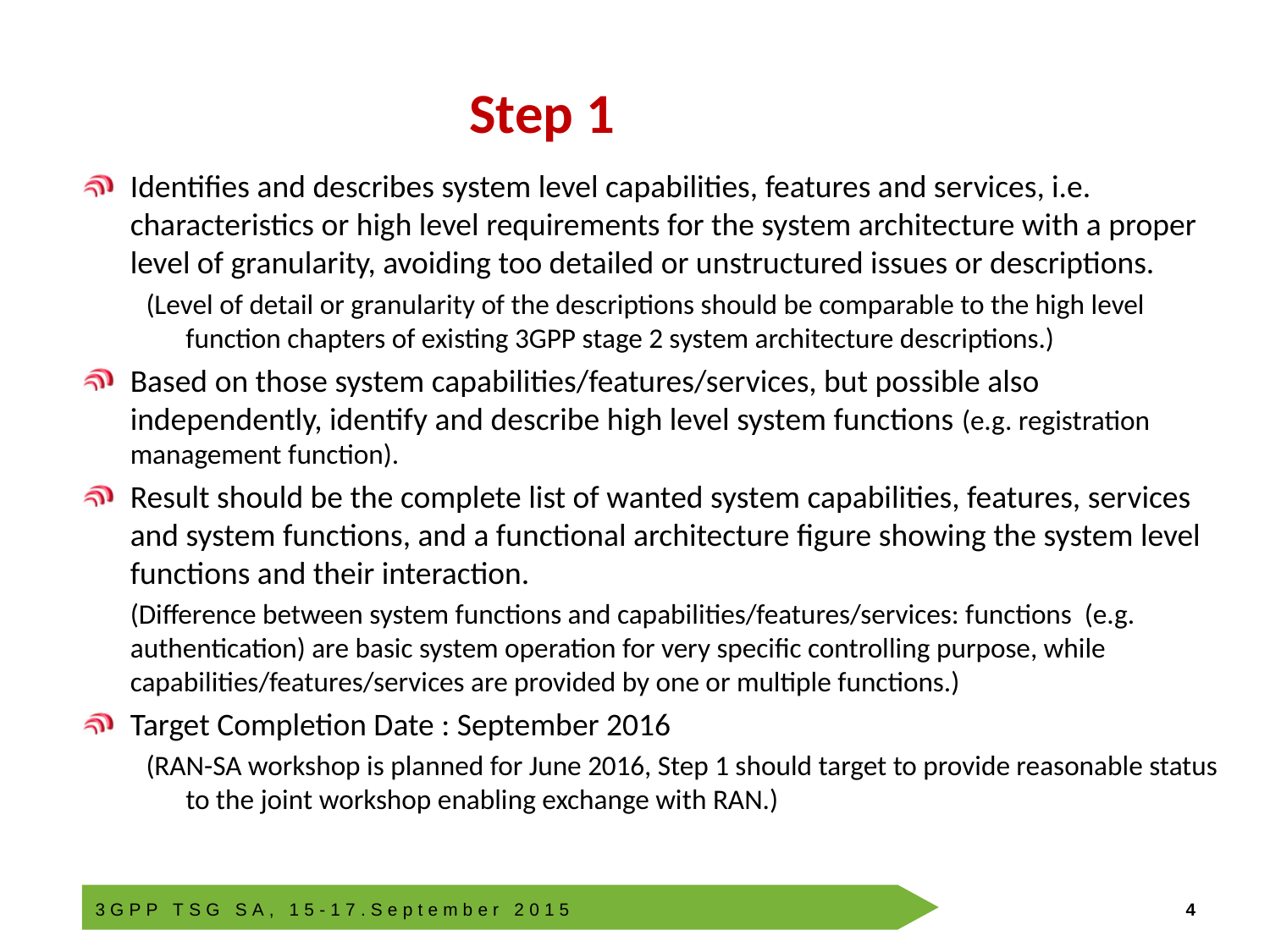

# Step 1
Identifies and describes system level capabilities, features and services, i.e. characteristics or high level requirements for the system architecture with a proper level of granularity, avoiding too detailed or unstructured issues or descriptions.
(Level of detail or granularity of the descriptions should be comparable to the high level function chapters of existing 3GPP stage 2 system architecture descriptions.)
Based on those system capabilities/features/services, but possible also independently, identify and describe high level system functions (e.g. registration management function).
Result should be the complete list of wanted system capabilities, features, services and system functions, and a functional architecture figure showing the system level functions and their interaction.
	(Difference between system functions and capabilities/features/services: functions  (e.g. authentication) are basic system operation for very specific controlling purpose, while capabilities/features/services are provided by one or multiple functions.)
Target Completion Date : September 2016
(RAN-SA workshop is planned for June 2016, Step 1 should target to provide reasonable status to the joint workshop enabling exchange with RAN.)